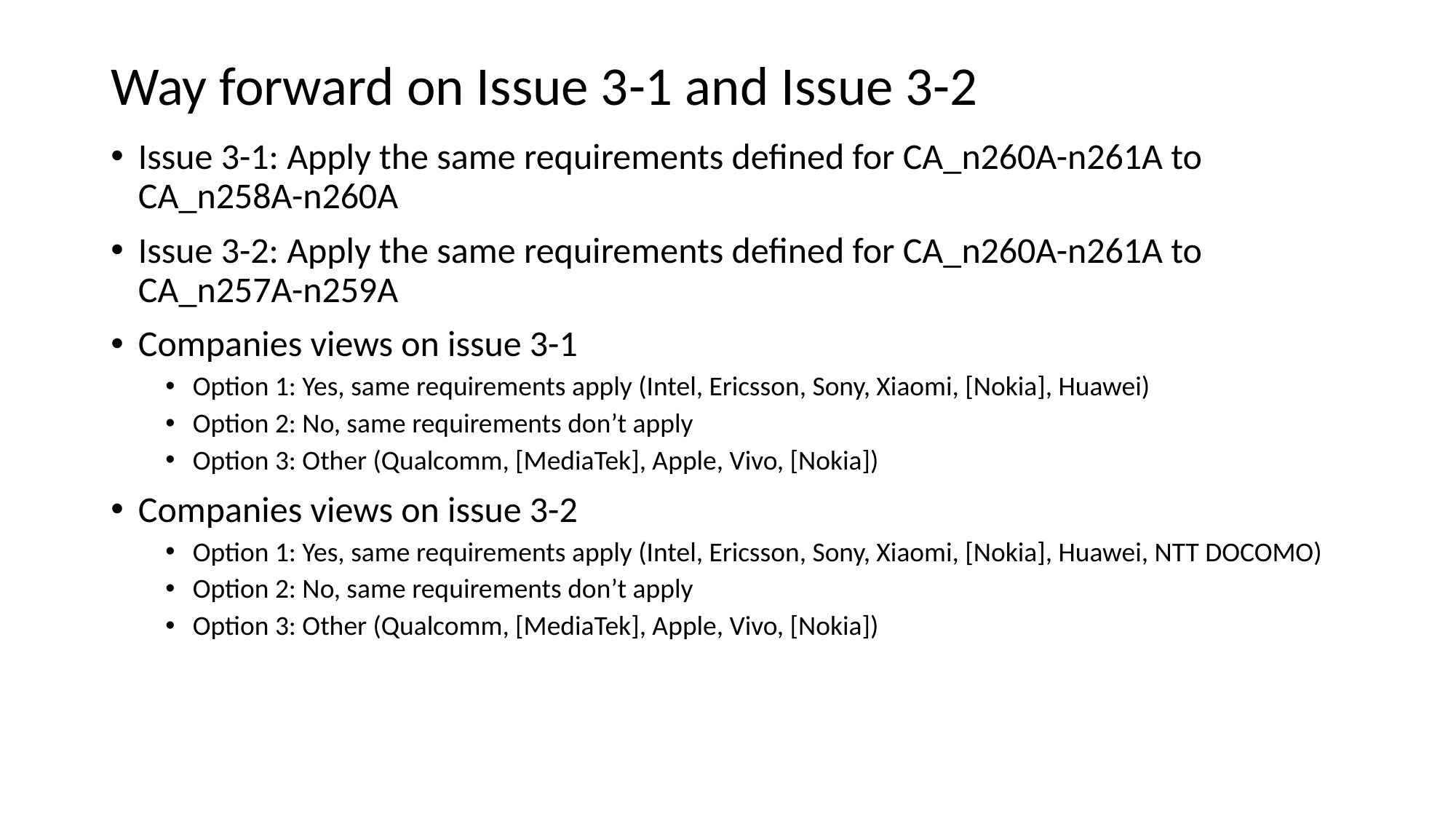

# Way forward on Issue 3-1 and Issue 3-2
Issue 3-1: Apply the same requirements defined for CA_n260A-n261A to CA_n258A-n260A
Issue 3-2: Apply the same requirements defined for CA_n260A-n261A to CA_n257A-n259A
Companies views on issue 3-1
Option 1: Yes, same requirements apply (Intel, Ericsson, Sony, Xiaomi, [Nokia], Huawei)
Option 2: No, same requirements don’t apply
Option 3: Other (Qualcomm, [MediaTek], Apple, Vivo, [Nokia])
Companies views on issue 3-2
Option 1: Yes, same requirements apply (Intel, Ericsson, Sony, Xiaomi, [Nokia], Huawei, NTT DOCOMO)
Option 2: No, same requirements don’t apply
Option 3: Other (Qualcomm, [MediaTek], Apple, Vivo, [Nokia])